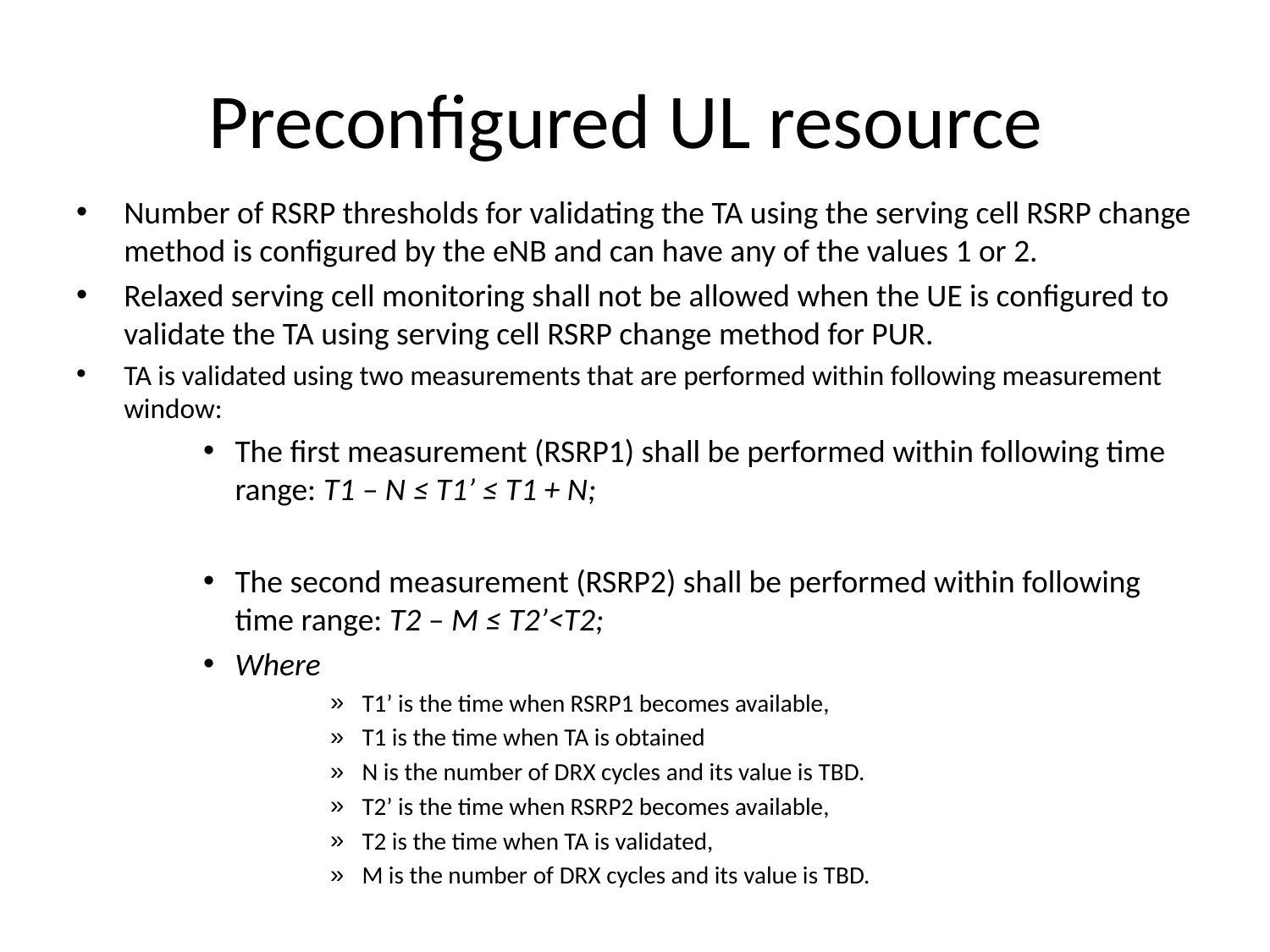

# Preconfigured UL resource
Number of RSRP thresholds for validating the TA using the serving cell RSRP change method is configured by the eNB and can have any of the values 1 or 2.
Relaxed serving cell monitoring shall not be allowed when the UE is configured to validate the TA using serving cell RSRP change method for PUR.
TA is validated using two measurements that are performed within following measurement window:
The first measurement (RSRP1) shall be performed within following time range: T1 – N ≤ T1’ ≤ T1 + N;

The second measurement (RSRP2) shall be performed within following time range: T2 – M ≤ T2’<T2;
Where
T1’ is the time when RSRP1 becomes available,
T1 is the time when TA is obtained
N is the number of DRX cycles and its value is TBD.
T2’ is the time when RSRP2 becomes available,
T2 is the time when TA is validated,
M is the number of DRX cycles and its value is TBD.